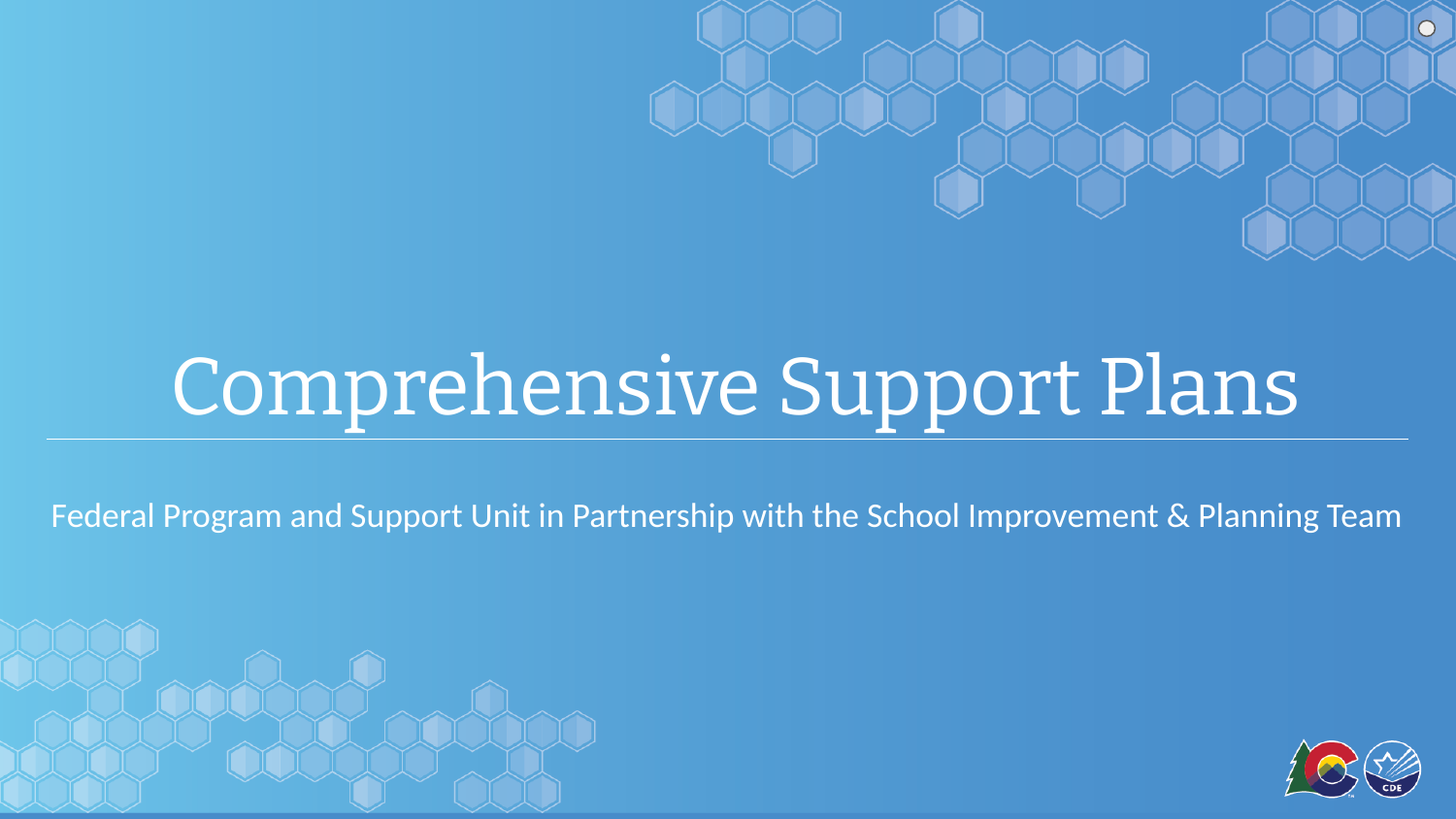

# Comprehensive Support Plans

Federal Program and Support Unit in Partnership with the School Improvement & Planning Team